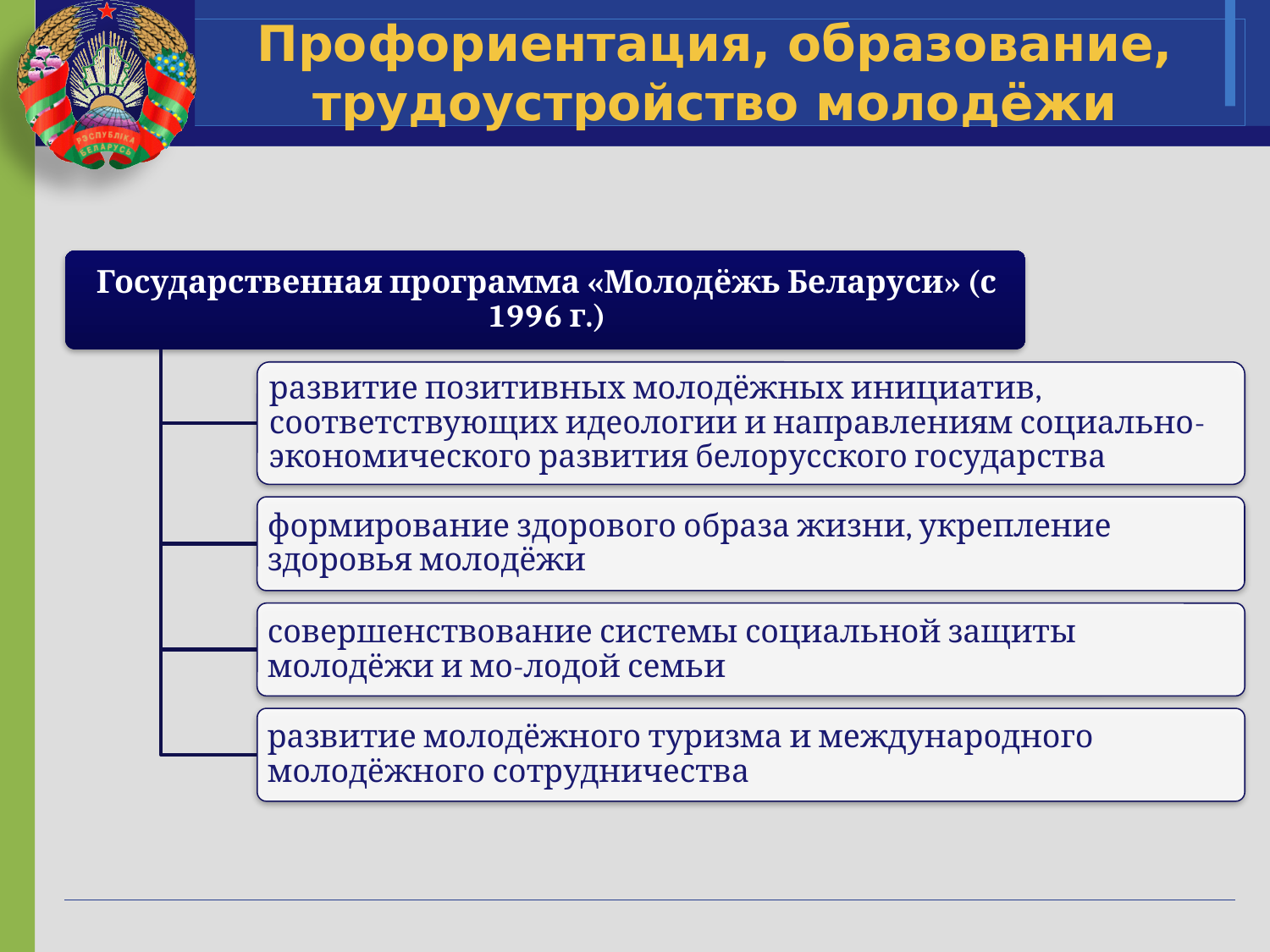

# Профориентация, образование, трудоустройство молодёжи
Государственная программа «Молодёжь Беларуси» (с 1996 г.)
развитие позитивных молодёжных инициатив, соответствующих идеологии и направлениям социально-экономического развития белорусского государства
формирование здорового образа жизни, укрепление здоровья молодёжи
совершенствование системы социальной защиты молодёжи и мо-лодой семьи
развитие молодёжного туризма и международного молодёжного сотрудничества